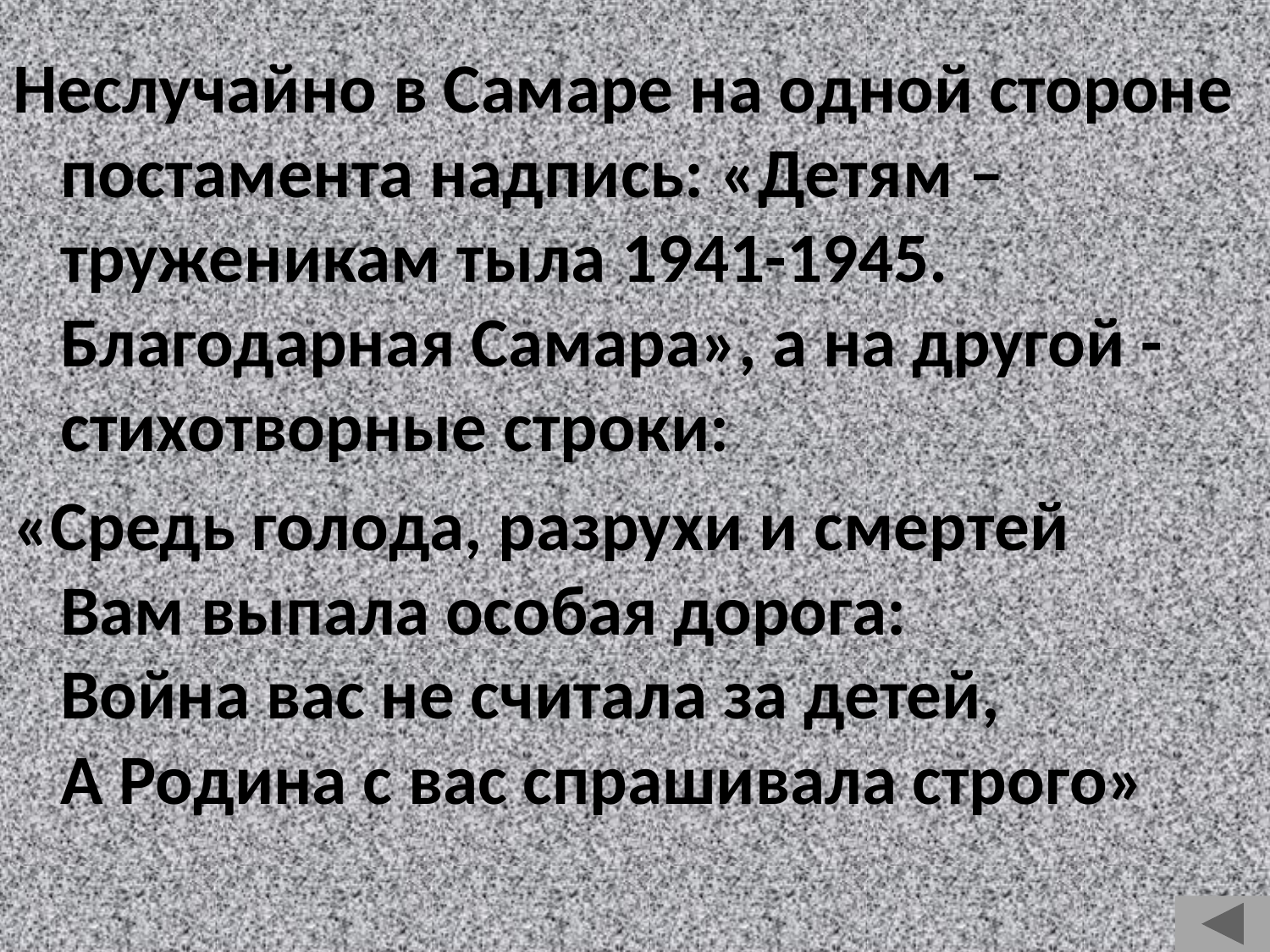

Неслучайно в Самаре на одной стороне постамента надпись: «Детям – труженикам тыла 1941-1945. Благодарная Самара», а на другой - стихотворные строки:
«Средь голода, разрухи и смертей 
Вам выпала особая дорога: 
Война вас не считала за детей, 
А Родина с вас спрашивала строго»

#